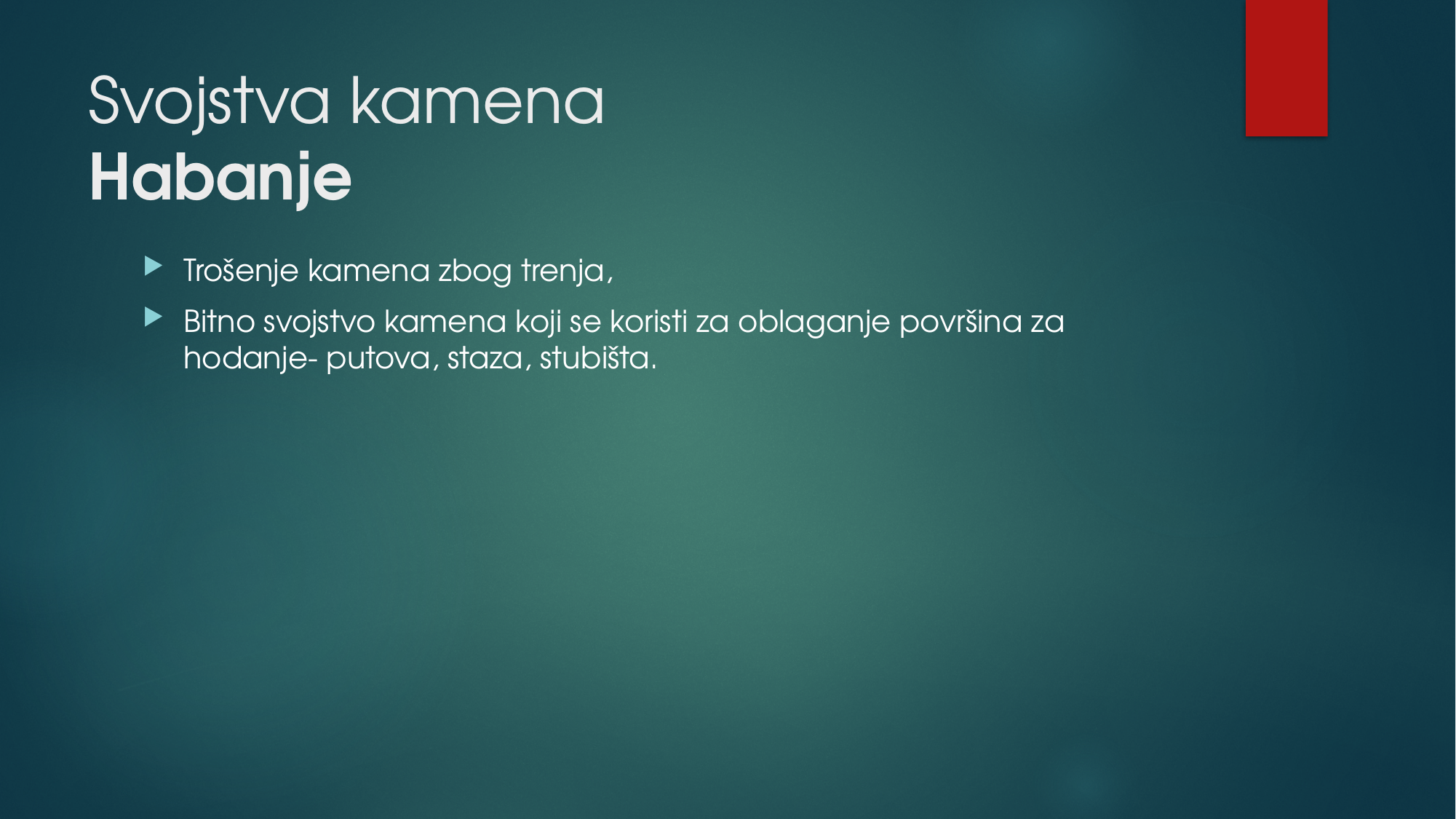

# Svojstva kamena Habanje
Trošenje kamena zbog trenja,
Bitno svojstvo kamena koji se koristi za oblaganje površina za hodanje- putova, staza, stubišta.